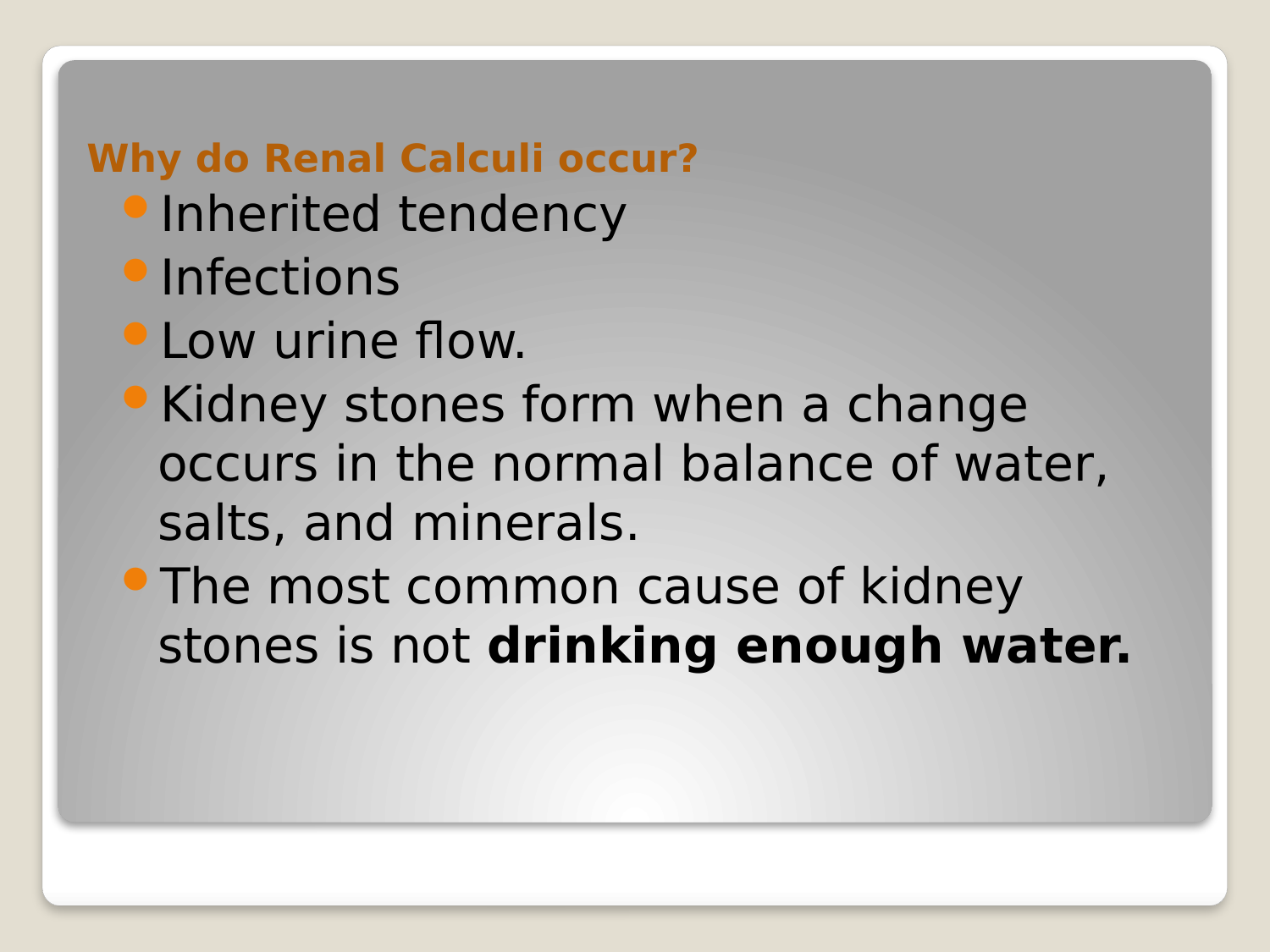

# Why do Renal Calculi occur?
Inherited tendency
Infections
Low urine flow.
Kidney stones form when a change occurs in the normal balance of water, salts, and minerals.
The most common cause of kidney stones is not drinking enough water.